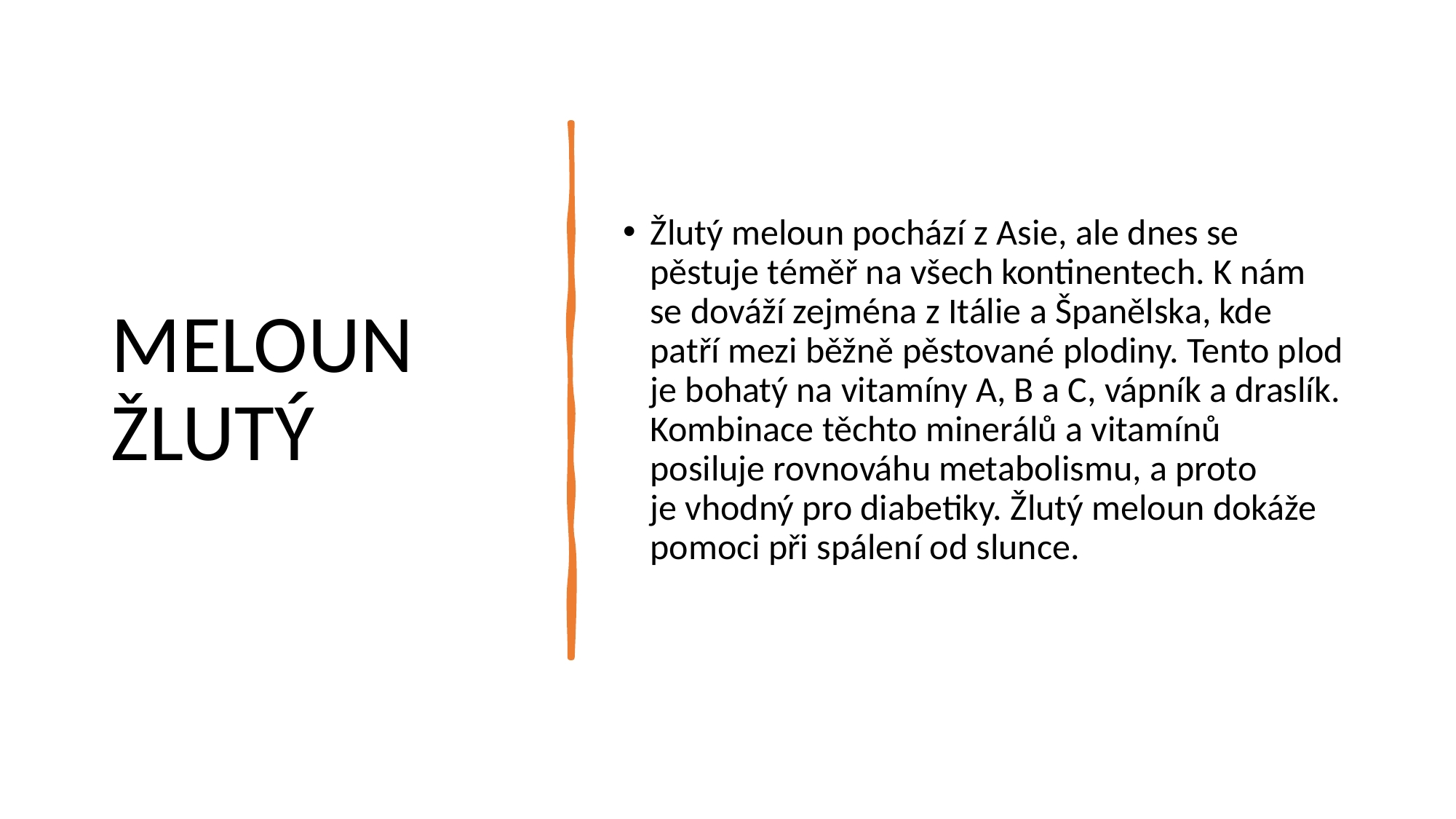

# MELOUN ŽLUTÝ
Žlutý meloun pochází z Asie, ale dnes se pěstuje téměř na všech kontinentech. K nám se dováží zejména z Itálie a Španělska, kde patří mezi běžně pěstované plodiny. Tento plod je bohatý na vitamíny A, B a C, vápník a draslík. Kombinace těchto minerálů a vitamínů posiluje rovnováhu metabolismu, a proto je vhodný pro diabetiky. Žlutý meloun dokáže pomoci při spálení od slunce.